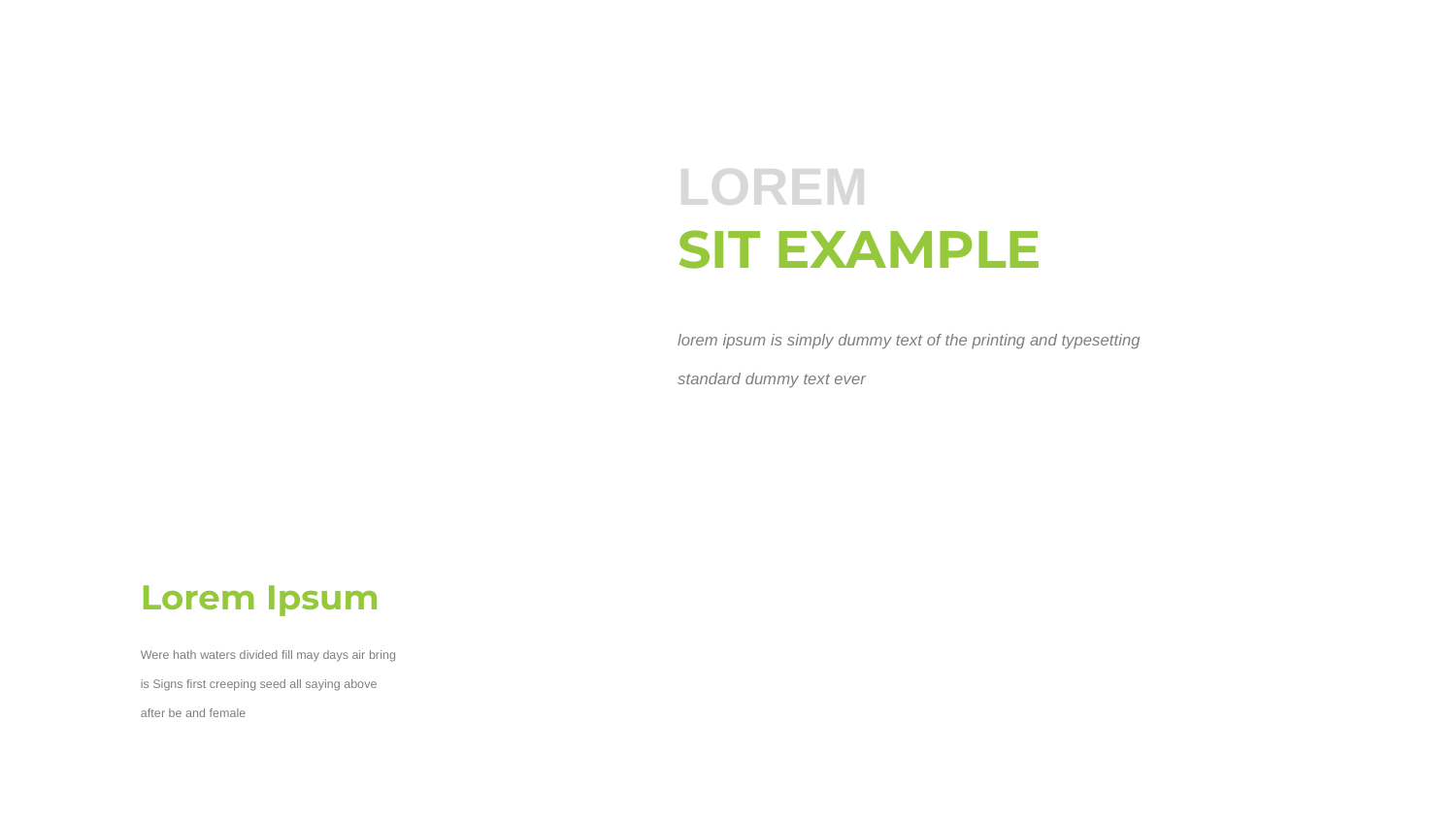

LOREM
SIT EXAMPLE
lorem ipsum is simply dummy text of the printing and typesetting
standard dummy text ever

Lorem Ipsum
Were hath waters divided fill may days air bring is Signs first creeping seed all saying above after be and female